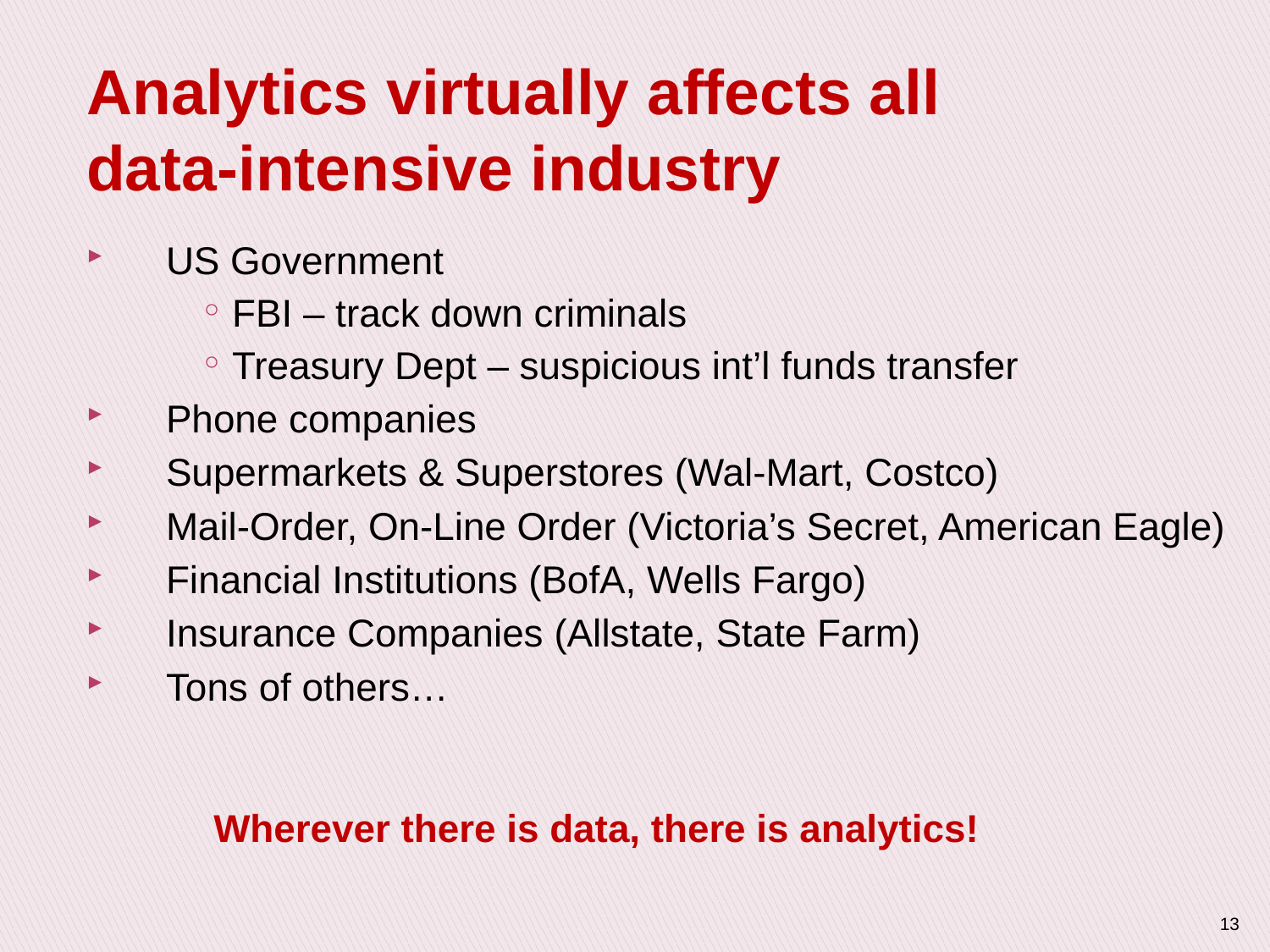

Analytics virtually affects all data-intensive industry
US Government
FBI – track down criminals
Treasury Dept – suspicious int’l funds transfer
Phone companies
Supermarkets & Superstores (Wal-Mart, Costco)
Mail-Order, On-Line Order (Victoria’s Secret, American Eagle)
Financial Institutions (BofA, Wells Fargo)
Insurance Companies (Allstate, State Farm)
Tons of others…

Wherever there is data, there is analytics!
13